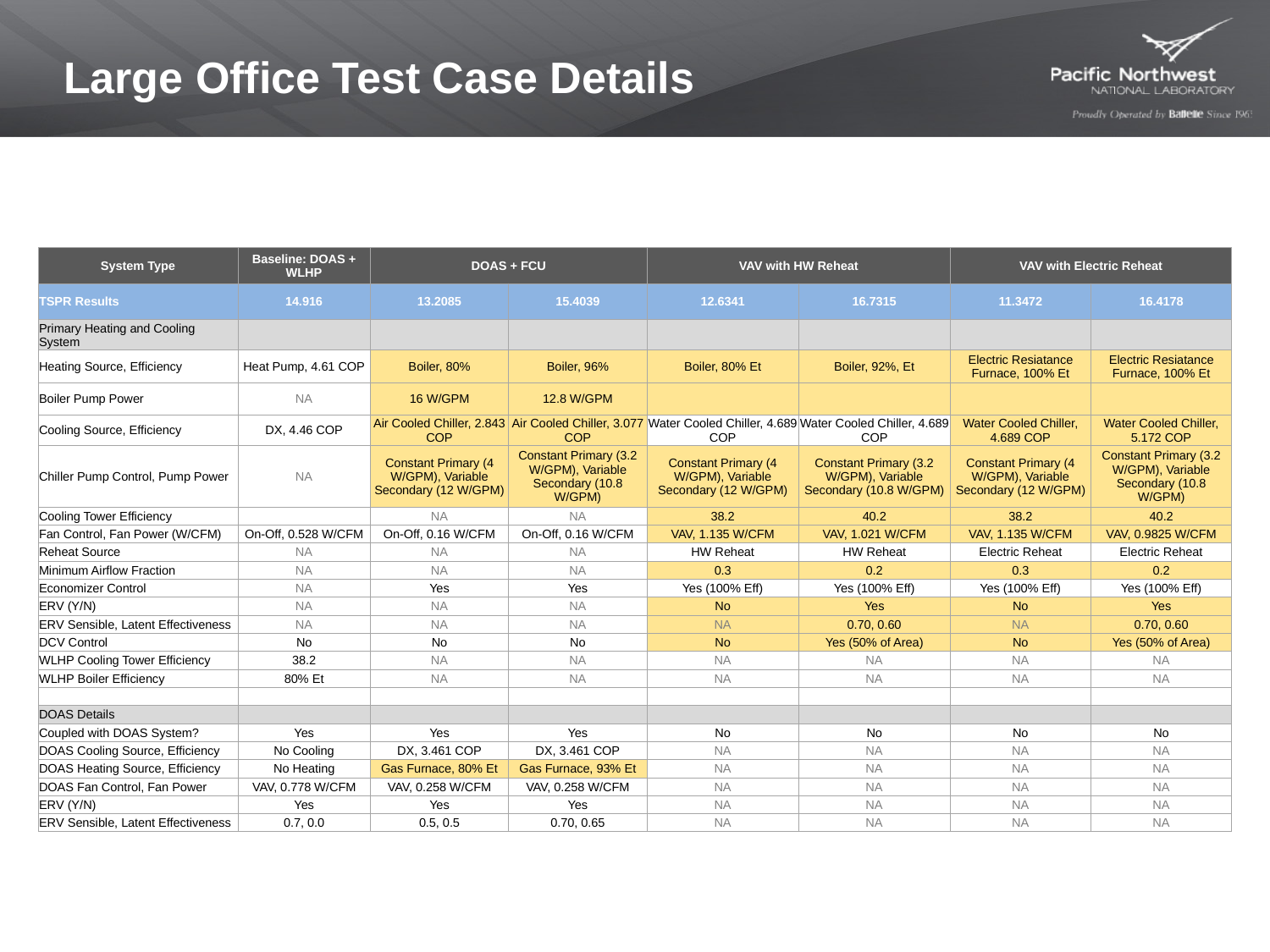

# Large Office Test Case Details
| System Type | Baseline: DOAS + WLHP | DOAS + FCU |  | VAV with HW Reheat |  | VAV with Electric Reheat |  |
| --- | --- | --- | --- | --- | --- | --- | --- |
| TSPR Results | 14.916 | 13.2085 | 15.4039 | 12.6341 | 16.7315 | 11.3472 | 16.4178 |
| Primary Heating and Cooling System |  |  |  |  |  |  |  |
| Heating Source, Efficiency | Heat Pump, 4.61 COP | Boiler, 80% | Boiler, 96% | Boiler, 80% Et | Boiler, 92%, Et | Electric Resiatance Furnace, 100% Et | Electric Resiatance Furnace, 100% Et |
| Boiler Pump Power | NA | 16 W/GPM | 12.8 W/GPM |  |  |  |  |
| Cooling Source, Efficiency | DX, 4.46 COP | Air Cooled Chiller, 2.843 COP | Air Cooled Chiller, 3.077 COP | Water Cooled Chiller, 4.689 COP | Water Cooled Chiller, 4.689 COP | Water Cooled Chiller, 4.689 COP | Water Cooled Chiller, 5.172 COP |
| Chiller Pump Control, Pump Power | NA | Constant Primary (4 W/GPM), Variable Secondary (12 W/GPM) | Constant Primary (3.2 W/GPM), Variable Secondary (10.8 W/GPM) | Constant Primary (4 W/GPM), Variable Secondary (12 W/GPM) | Constant Primary (3.2 W/GPM), Variable Secondary (10.8 W/GPM) | Constant Primary (4 W/GPM), Variable Secondary (12 W/GPM) | Constant Primary (3.2 W/GPM), Variable Secondary (10.8 W/GPM) |
| Cooling Tower Efficiency |  | NA | NA | 38.2 | 40.2 | 38.2 | 40.2 |
| Fan Control, Fan Power (W/CFM) | On-Off, 0.528 W/CFM | On-Off, 0.16 W/CFM | On-Off, 0.16 W/CFM | VAV, 1.135 W/CFM | VAV, 1.021 W/CFM | VAV, 1.135 W/CFM | VAV, 0.9825 W/CFM |
| Reheat Source | NA | NA | NA | HW Reheat | HW Reheat | Electric Reheat | Electric Reheat |
| Minimum Airflow Fraction | NA | NA | NA | 0.3 | 0.2 | 0.3 | 0.2 |
| Economizer Control | NA | Yes | Yes | Yes (100% Eff) | Yes (100% Eff) | Yes (100% Eff) | Yes (100% Eff) |
| ERV (Y/N) | NA | NA | NA | No | Yes | No | Yes |
| ERV Sensible, Latent Effectiveness | NA | NA | NA | NA | 0.70, 0.60 | NA | 0.70, 0.60 |
| DCV Control | No | No | No | No | Yes (50% of Area) | No | Yes (50% of Area) |
| WLHP Cooling Tower Efficiency | 38.2 | NA | NA | NA | NA | NA | NA |
| WLHP Boiler Efficiency | 80% Et | NA | NA | NA | NA | NA | NA |
|  |  |  |  |  |  |  |  |
| DOAS Details |  |  |  |  |  |  |  |
| Coupled with DOAS System? | Yes | Yes | Yes | No | No | No | No |
| DOAS Cooling Source, Efficiency | No Cooling | DX, 3.461 COP | DX, 3.461 COP | NA | NA | NA | NA |
| DOAS Heating Source, Efficiency | No Heating | Gas Furnace, 80% Et | Gas Furnace, 93% Et | NA | NA | NA | NA |
| DOAS Fan Control, Fan Power | VAV, 0.778 W/CFM | VAV, 0.258 W/CFM | VAV, 0.258 W/CFM | NA | NA | NA | NA |
| ERV (Y/N) | Yes | Yes | Yes | NA | NA | NA | NA |
| ERV Sensible, Latent Effectiveness | 0.7, 0.0 | 0.5, 0.5 | 0.70, 0.65 | NA | NA | NA | NA |